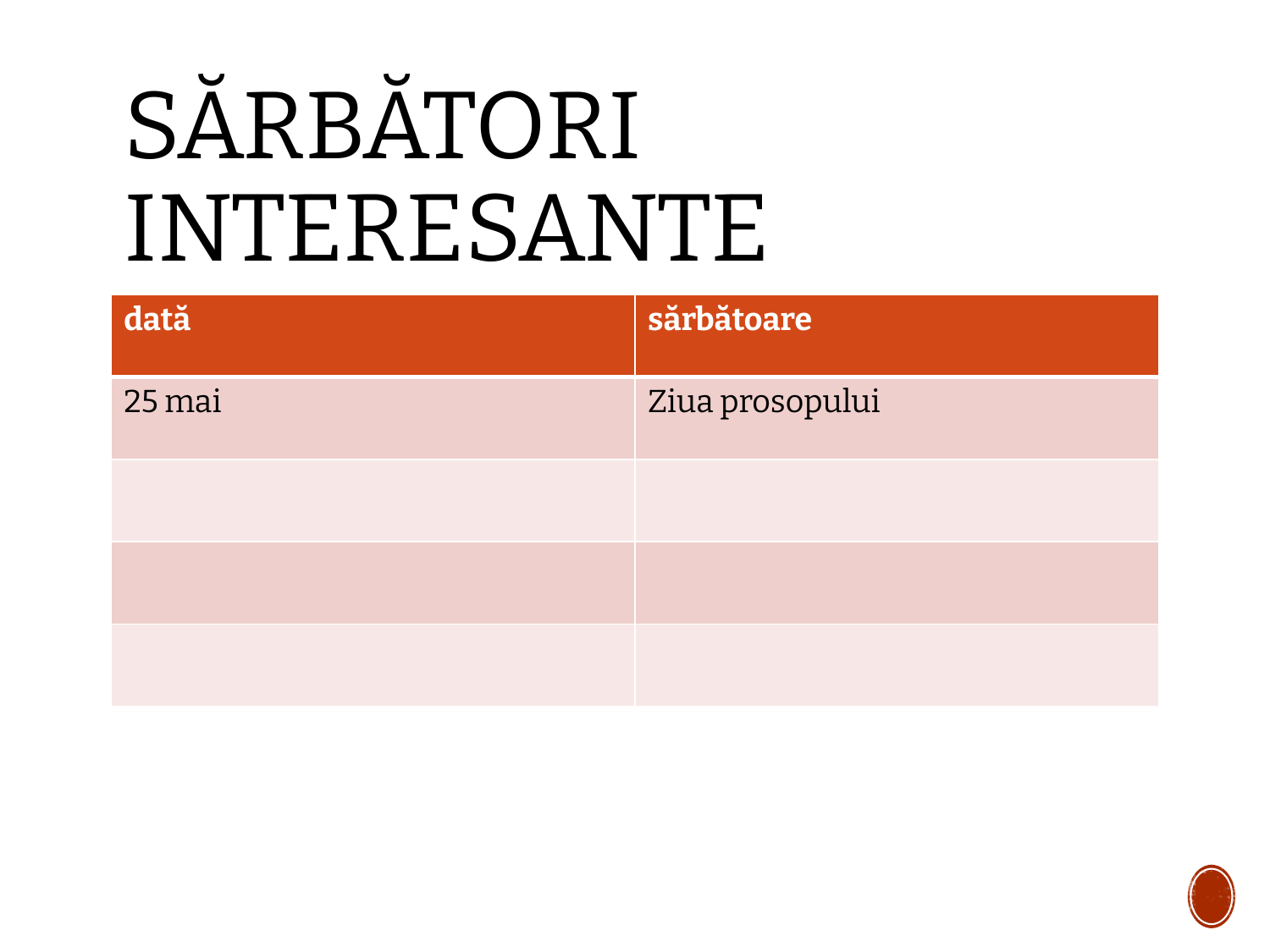

# Sărbători interesante
| dată | sărbătoare |
| --- | --- |
| 25 mai | Ziua prosopului |
|  |  |
|  |  |
|  |  |